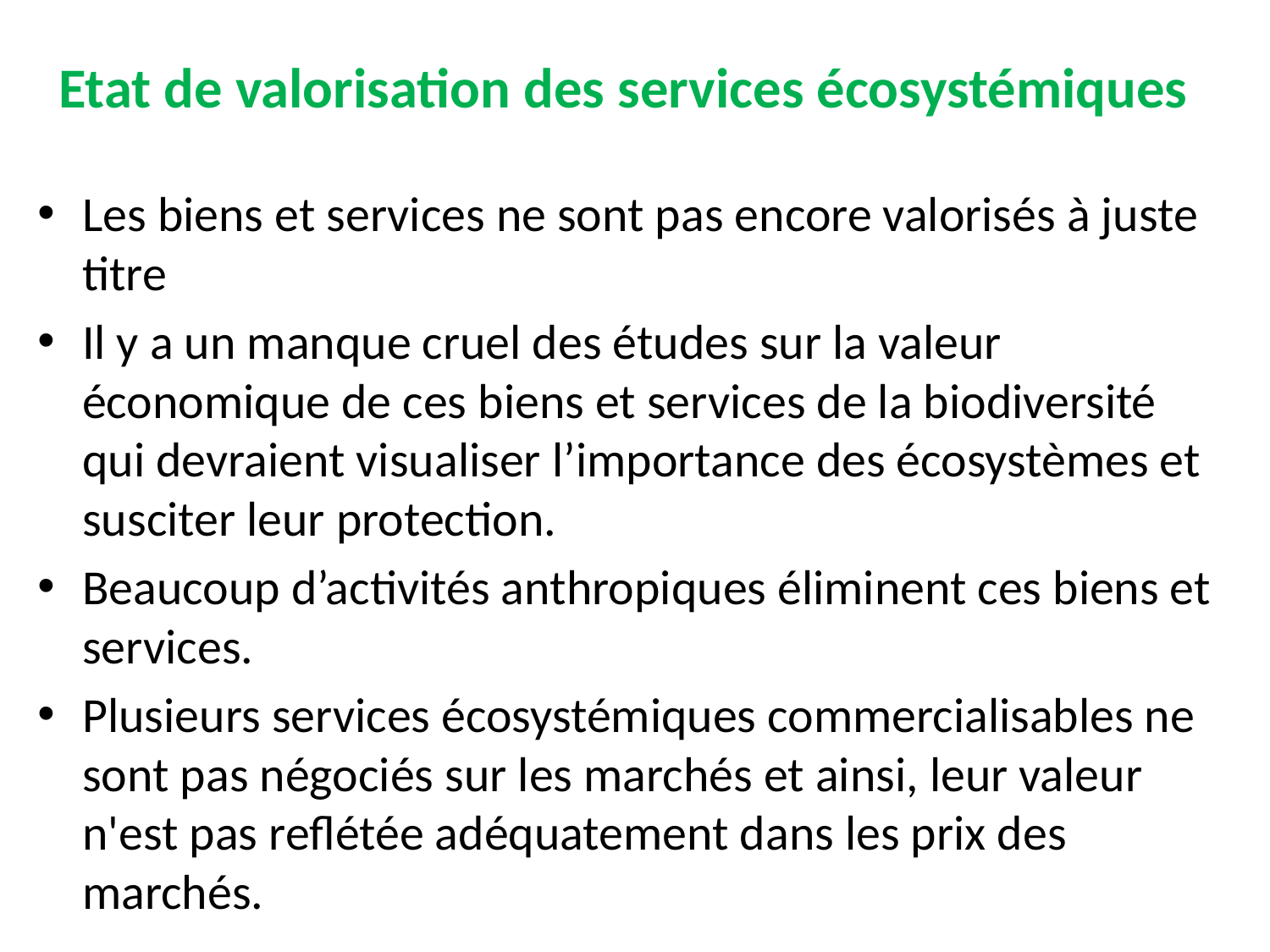

# Etat de valorisation des services écosystémiques
Les biens et services ne sont pas encore valorisés à juste titre
Il y a un manque cruel des études sur la valeur économique de ces biens et services de la biodiversité qui devraient visualiser l’importance des écosystèmes et susciter leur protection.
Beaucoup d’activités anthropiques éliminent ces biens et services.
Plusieurs services écosystémiques commercialisables ne sont pas négociés sur les marchés et ainsi, leur valeur n'est pas reflétée adéquatement dans les prix des marchés.